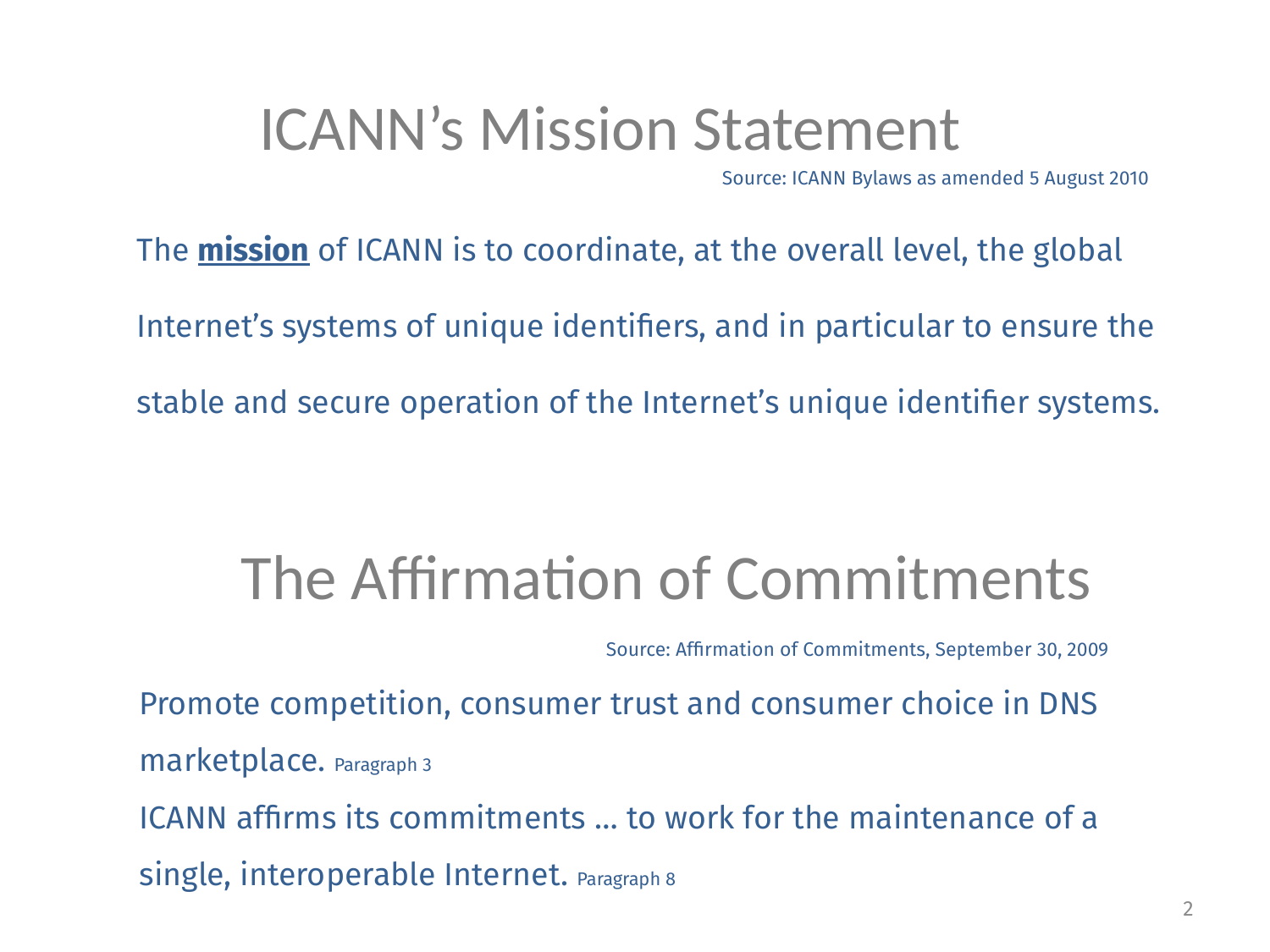

ICANN’s Mission Statement
Source: ICANN Bylaws as amended 5 August 2010
The mission of ICANN is to coordinate, at the overall level, the global Internet’s systems of unique identifiers, and in particular to ensure the stable and secure operation of the Internet’s unique identifier systems.
The Affirmation of Commitments
Source: Affirmation of Commitments, September 30, 2009
Promote competition, consumer trust and consumer choice in DNS marketplace. Paragraph 3
ICANN affirms its commitments … to work for the maintenance of a single, interoperable Internet. Paragraph 8
2